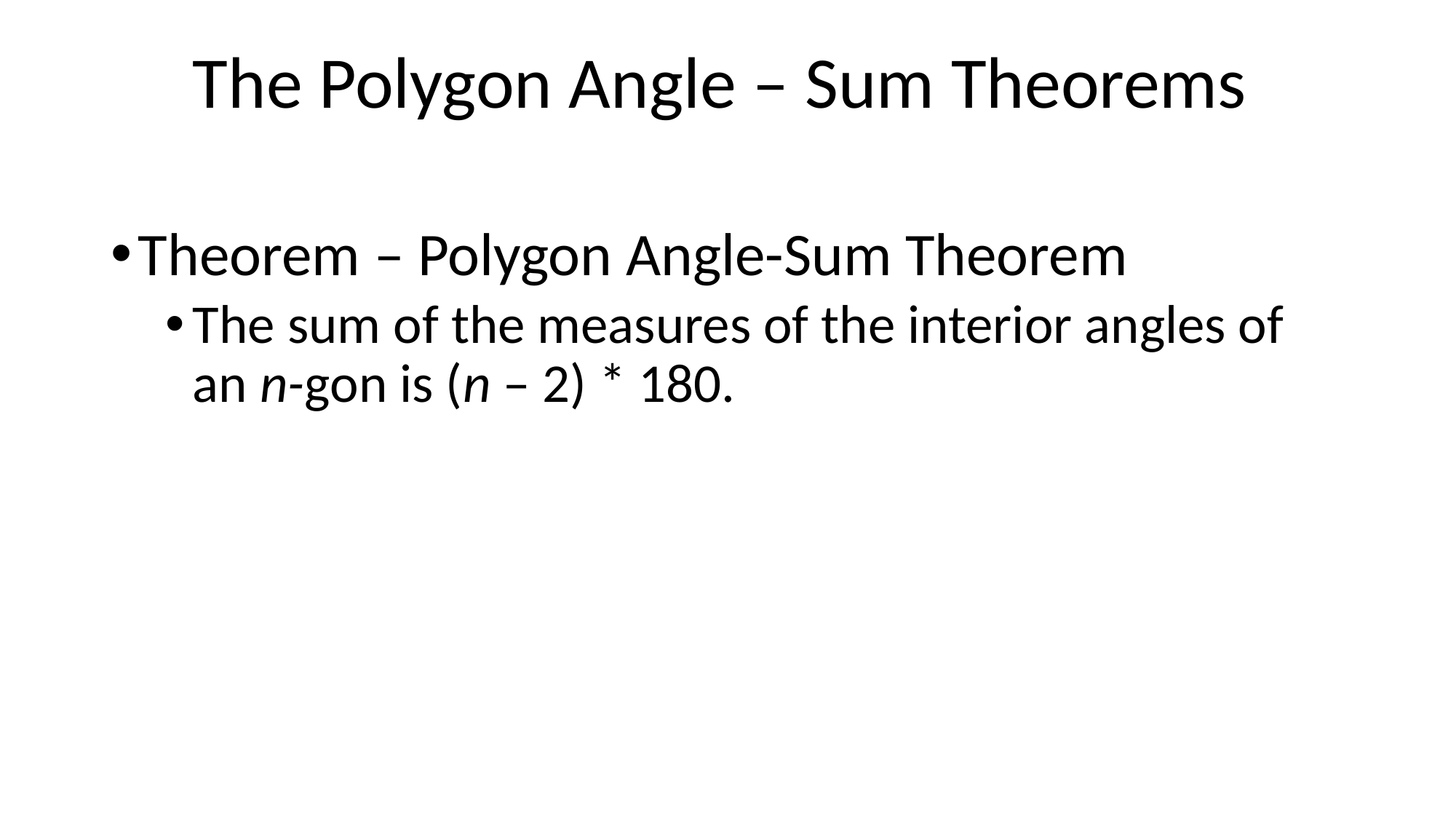

# The Polygon Angle – Sum Theorems
Theorem – Polygon Angle-Sum Theorem
The sum of the measures of the interior angles of an n-gon is (n – 2) * 180.